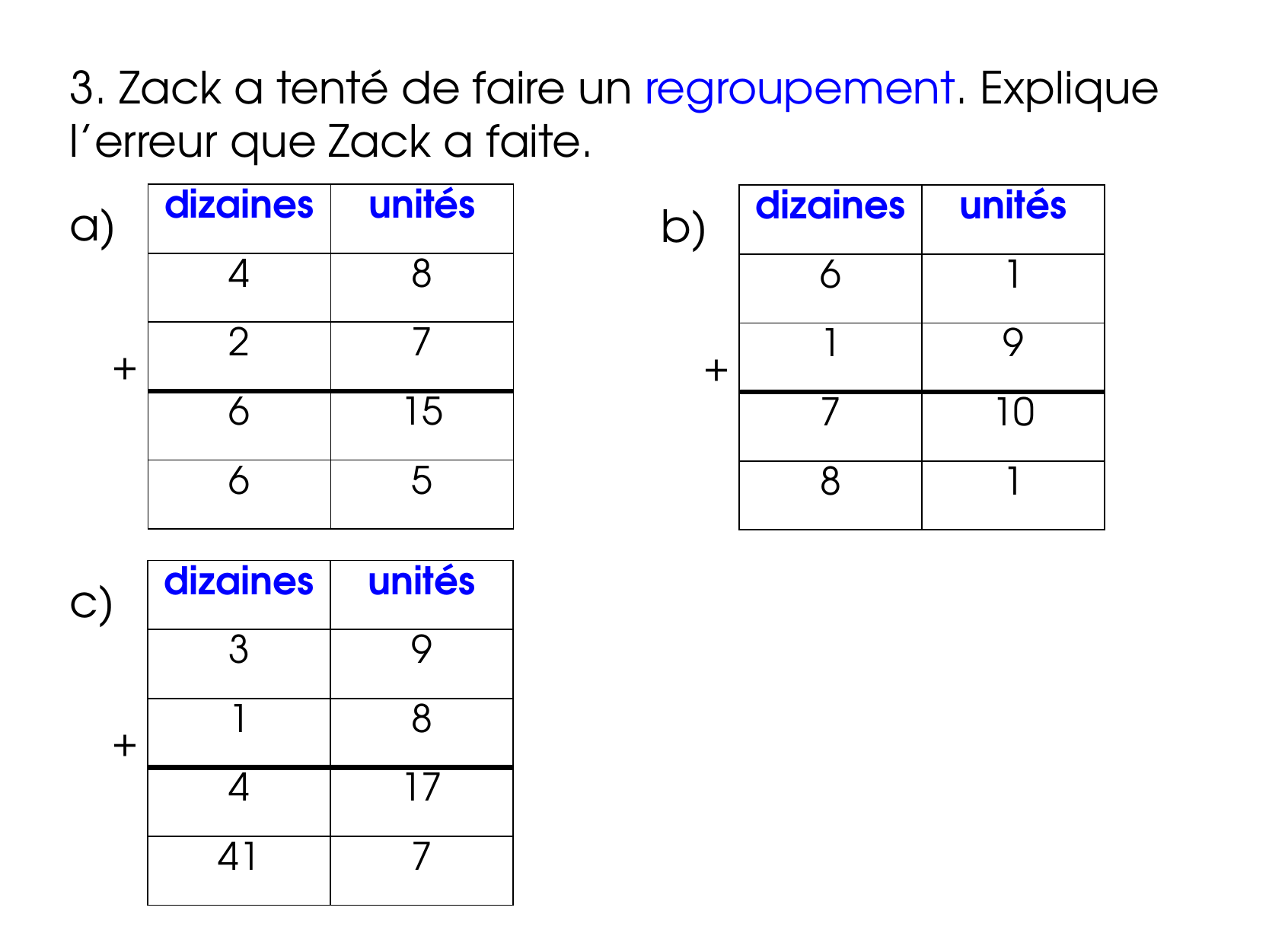

3. Zack a tenté de faire un regroupement. Explique l’erreur que Zack a faite.
| dizaines | unités |
| --- | --- |
| 4 | 8 |
| 2 | 7 |
| 6 | 15 |
| 6 | 5 |
| dizaines | unités |
| --- | --- |
| 6 | 1 |
| 1 | 9 |
| 7 | 10 |
| 8 | 1 |
a)
+
b)
+
| dizaines | unités |
| --- | --- |
| 3 | 9 |
| 1 | 8 |
| 4 | 17 |
| 41 | 7 |
c)
+